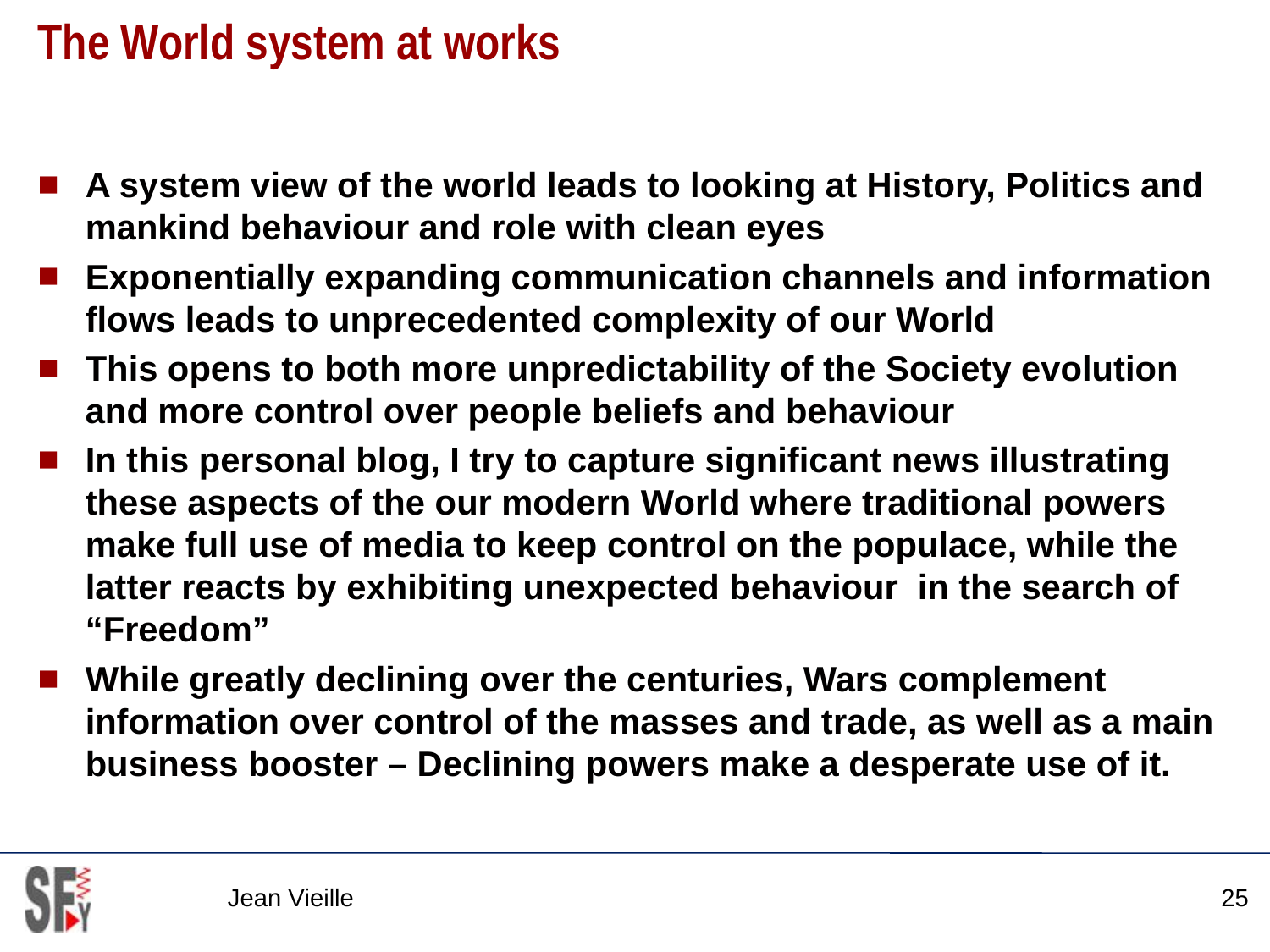

# The World system at works
A system view of the world leads to looking at History, Politics and mankind behaviour and role with clean eyes
Exponentially expanding communication channels and information flows leads to unprecedented complexity of our World
This opens to both more unpredictability of the Society evolution and more control over people beliefs and behaviour
In this personal blog, I try to capture significant news illustrating these aspects of the our modern World where traditional powers make full use of media to keep control on the populace, while the latter reacts by exhibiting unexpected behaviour  in the search of “Freedom”
While greatly declining over the centuries, Wars complement information over control of the masses and trade, as well as a main business booster – Declining powers make a desperate use of it.

Jean Vieille
25